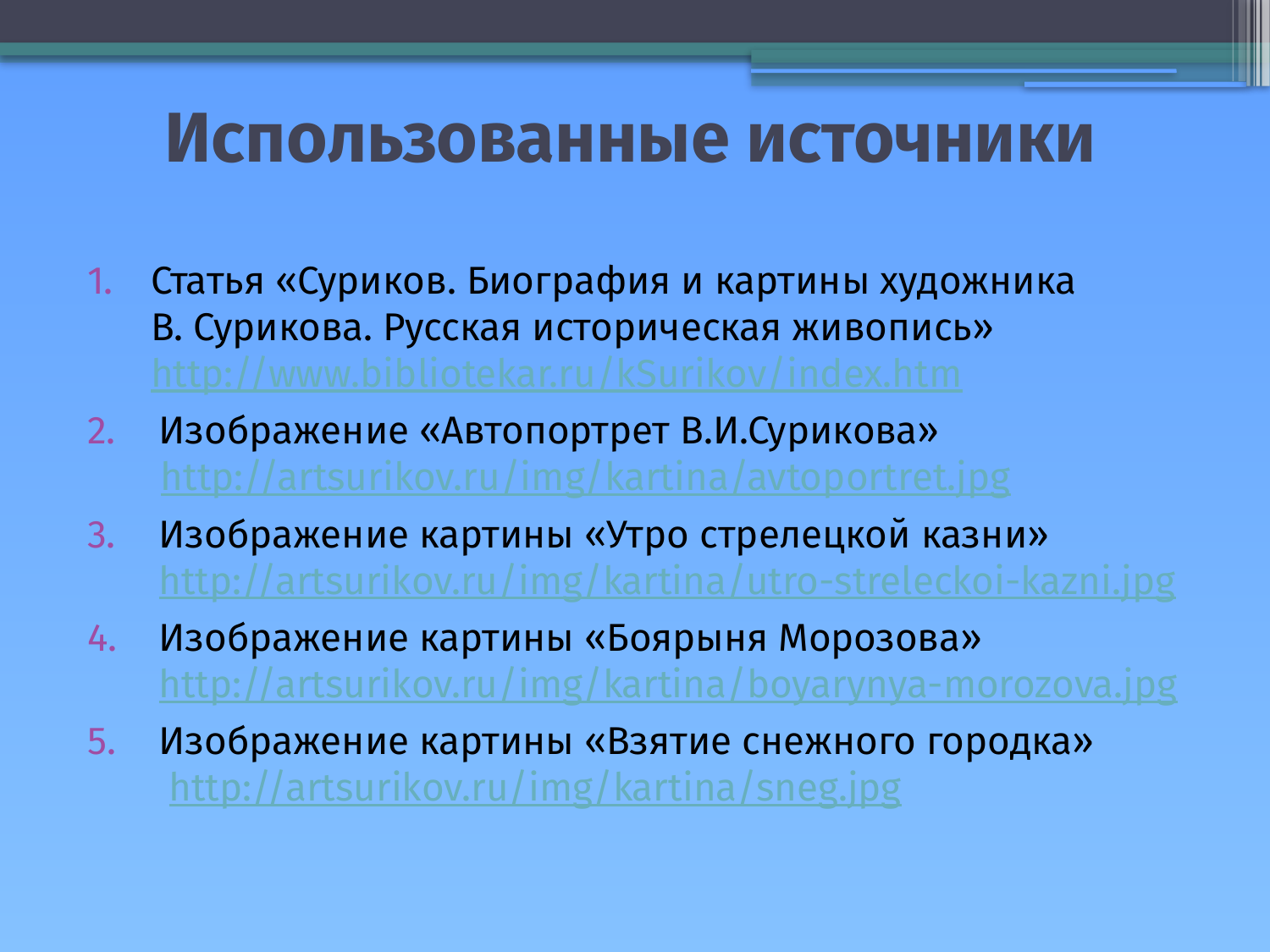

# Использованные источники

Статья «Суриков. Биография и картины художника
В. Сурикова. Русская историческая живопись» http://www.bibliotekar.ru/kSurikov/index.htm
Изображение «Автопортрет В.И.Сурикова»
	 http://artsurikov.ru/img/kartina/avtoportret.jpg
Изображение картины «Утро стрелецкой казни»
	http://artsurikov.ru/img/kartina/utro-streleckoi-kazni.jpg
Изображение картины «Боярыня Морозова»
	http://artsurikov.ru/img/kartina/boyarynya-morozova.jpg
Изображение картины «Взятие снежного городка»
	 http://artsurikov.ru/img/kartina/sneg.jpg